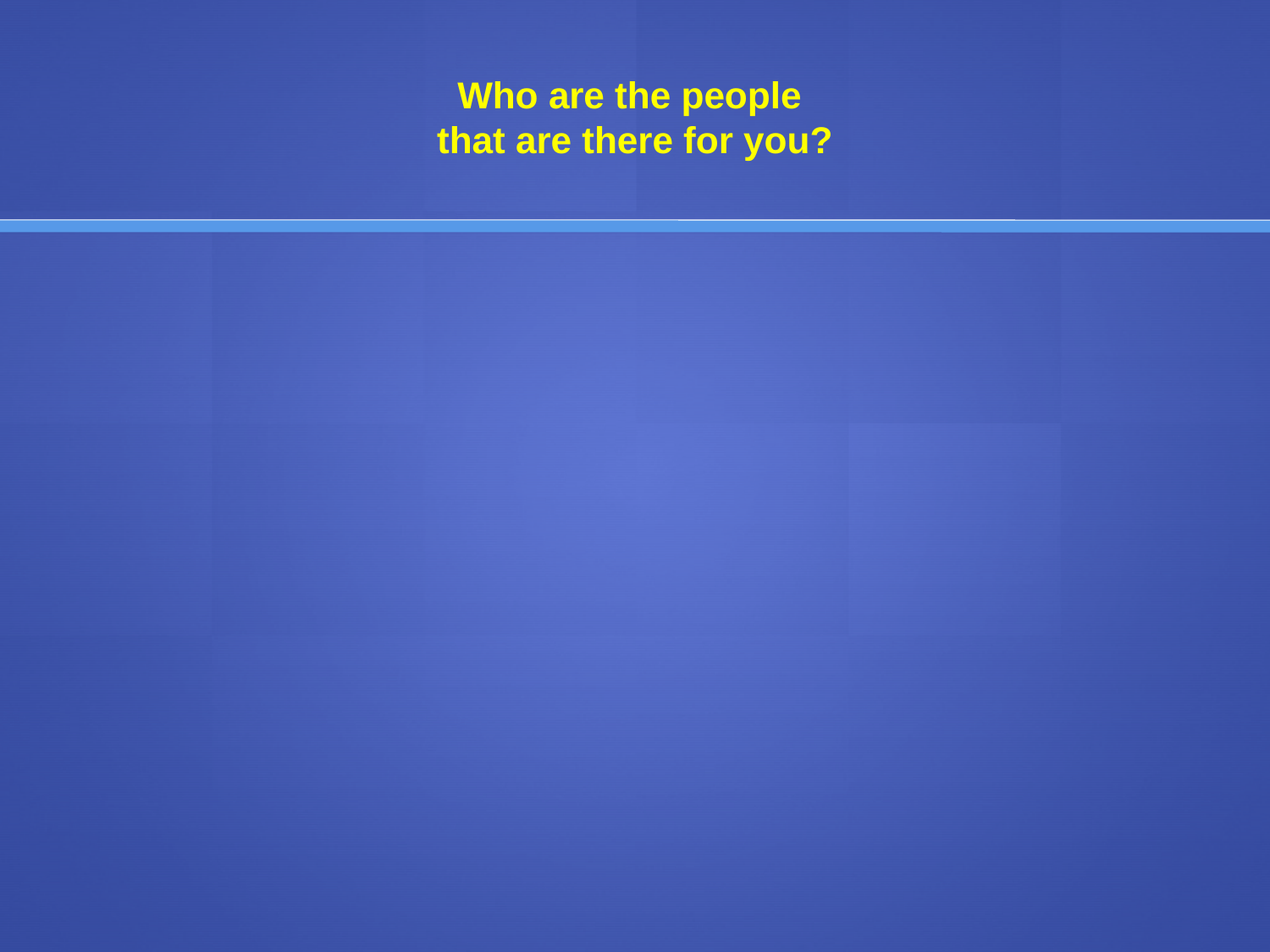

# Who are the people that are there for you?